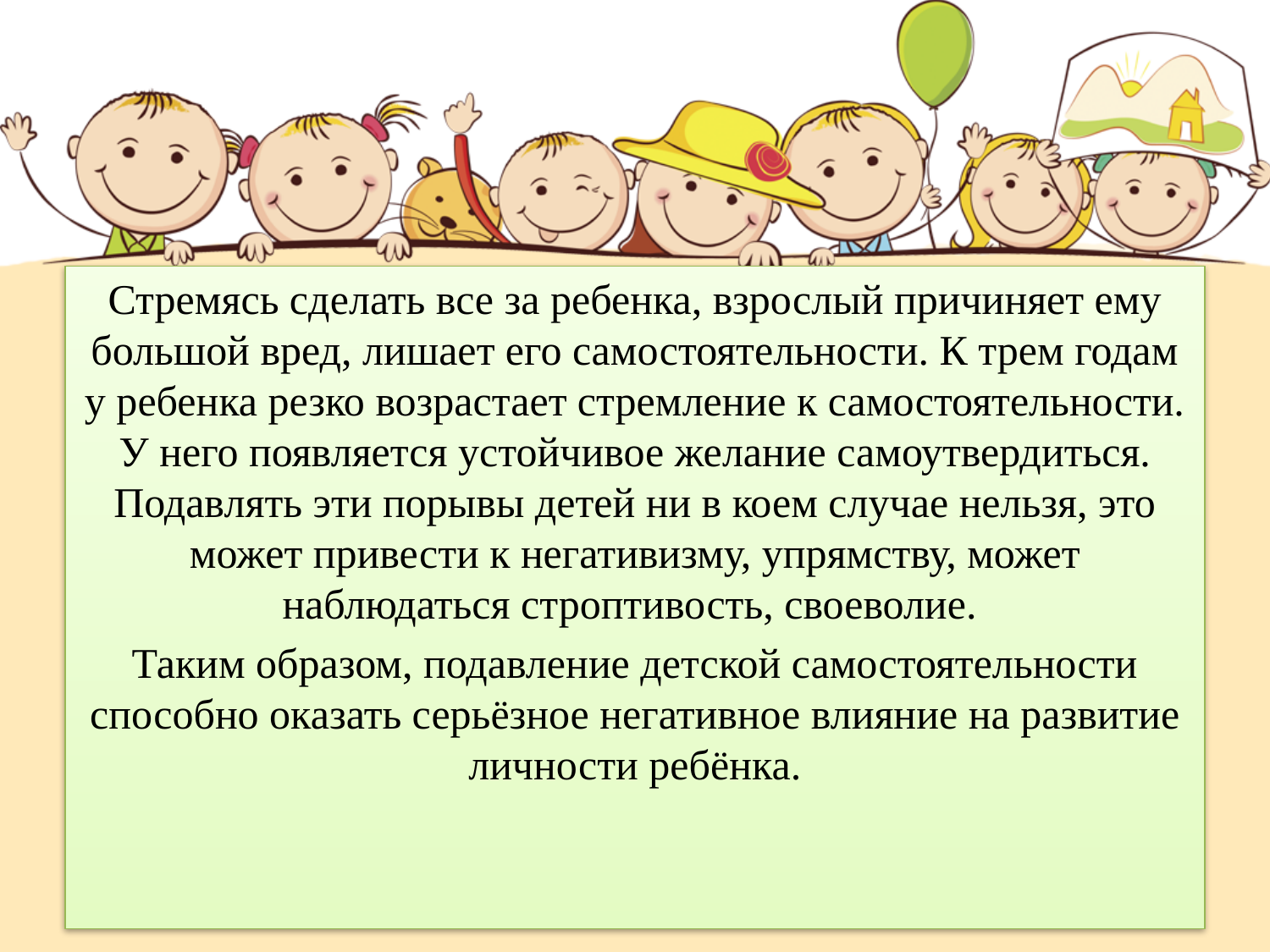

Стремясь сделать все за ребенка, взрослый причиняет ему большой вред, лишает его самостоятельности. К трем годам у ребенка резко возрастает стремление к самостоятельности. У него появляется устойчивое желание самоутвердиться. Подавлять эти порывы детей ни в коем случае нельзя, это может привести к негативизму, упрямству, может наблюдаться строптивость, своеволие.
Таким образом, подавление детской самостоятельности способно оказать серьёзное негативное влияние на развитие личности ребёнка.